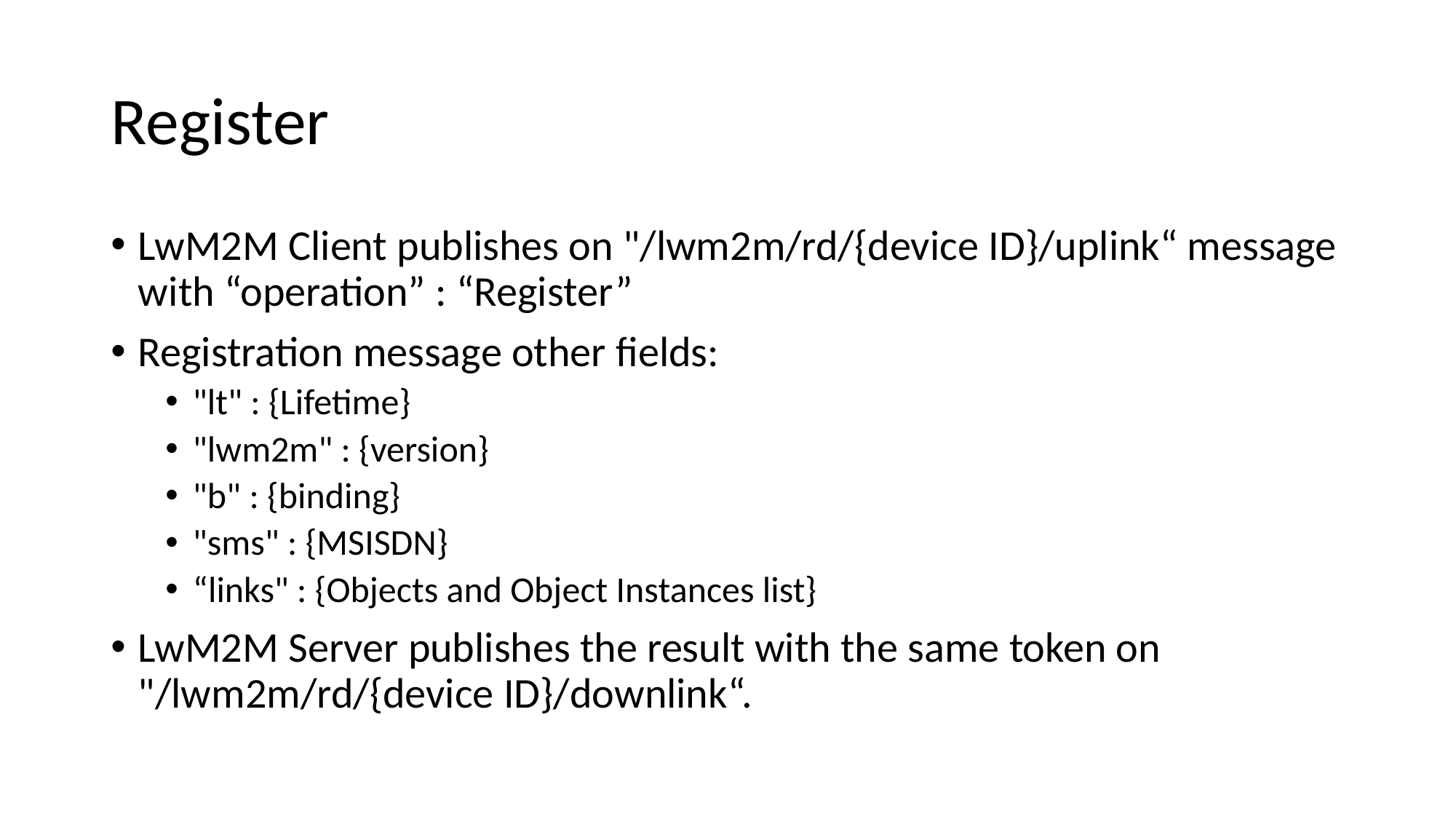

# Register
LwM2M Client publishes on "/lwm2m/rd/{device ID}/uplink“ message with “operation” : “Register”
Registration message other fields:
"lt" : {Lifetime}
"lwm2m" : {version}
"b" : {binding}
"sms" : {MSISDN}
“links" : {Objects and Object Instances list}
LwM2M Server publishes the result with the same token on "/lwm2m/rd/{device ID}/downlink“.